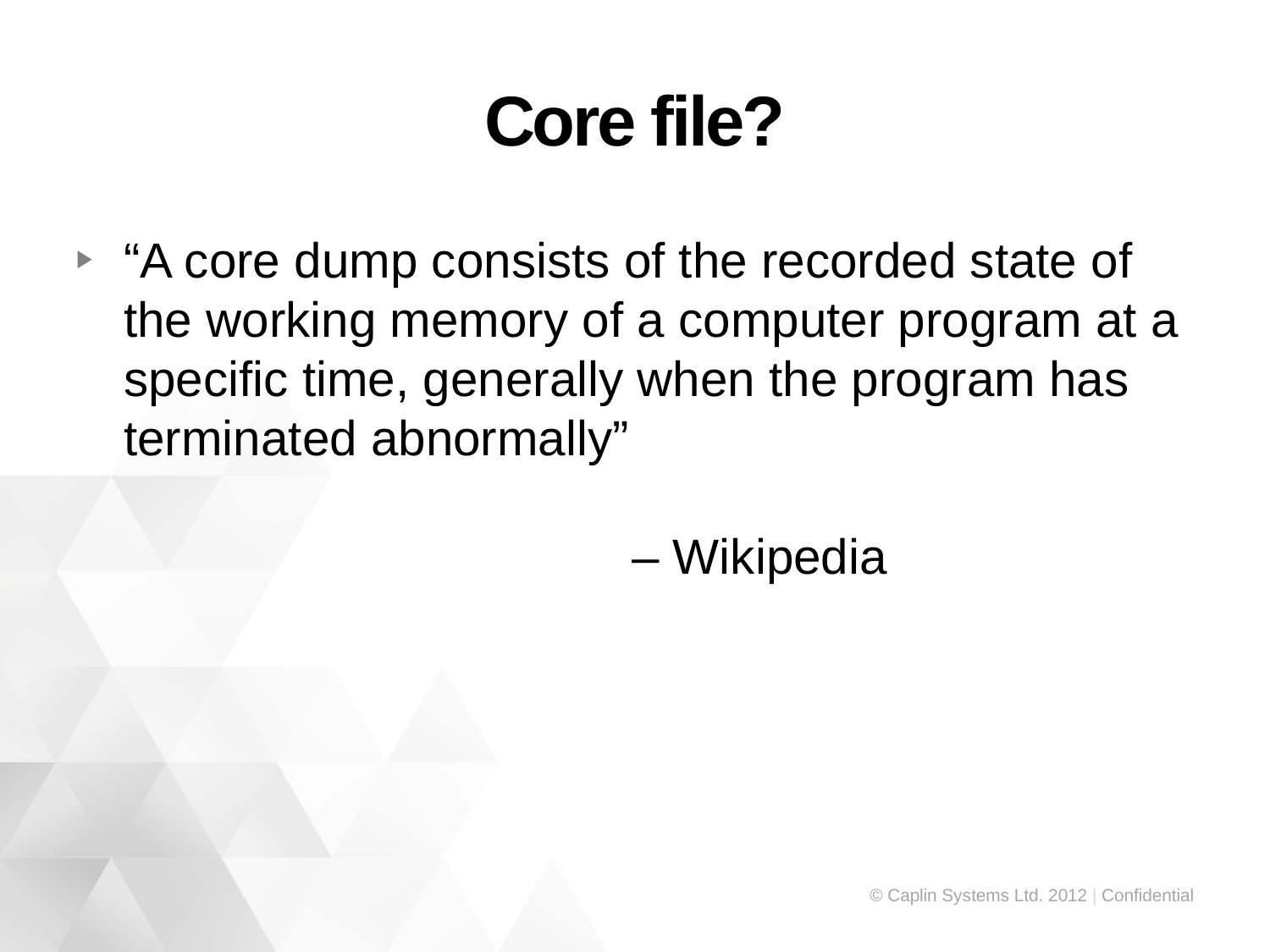

# Core file?
“A core dump consists of the recorded state of the working memory of a computer program at a specific time, generally when the program has terminated abnormally”
												– Wikipedia